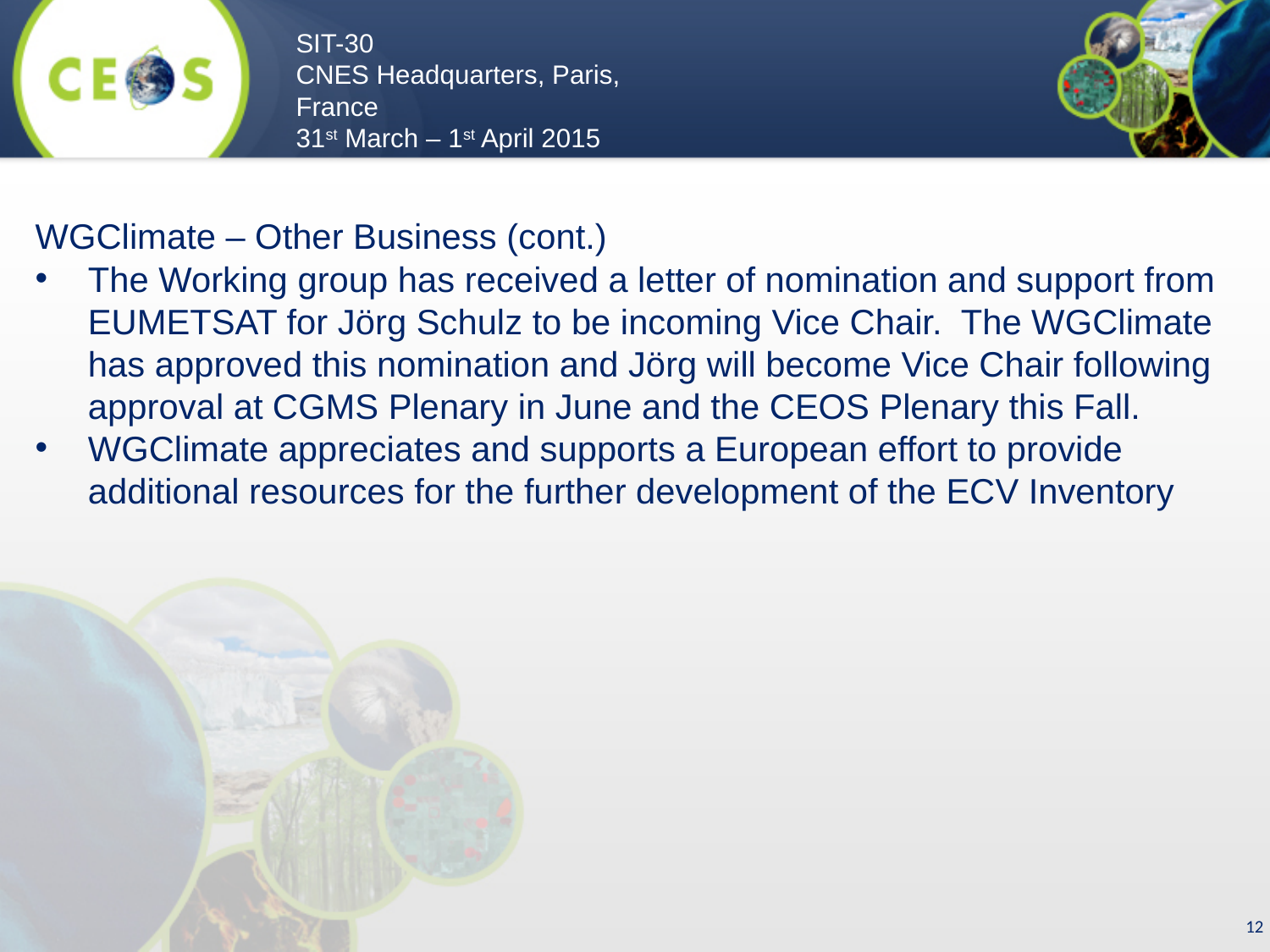

WGClimate – Other Business (cont.)
The Working group has received a letter of nomination and support from EUMETSAT for Jörg Schulz to be incoming Vice Chair.  The WGClimate has approved this nomination and Jörg will become Vice Chair following approval at CGMS Plenary in June and the CEOS Plenary this Fall.
WGClimate appreciates and supports a European effort to provide additional resources for the further development of the ECV Inventory
12